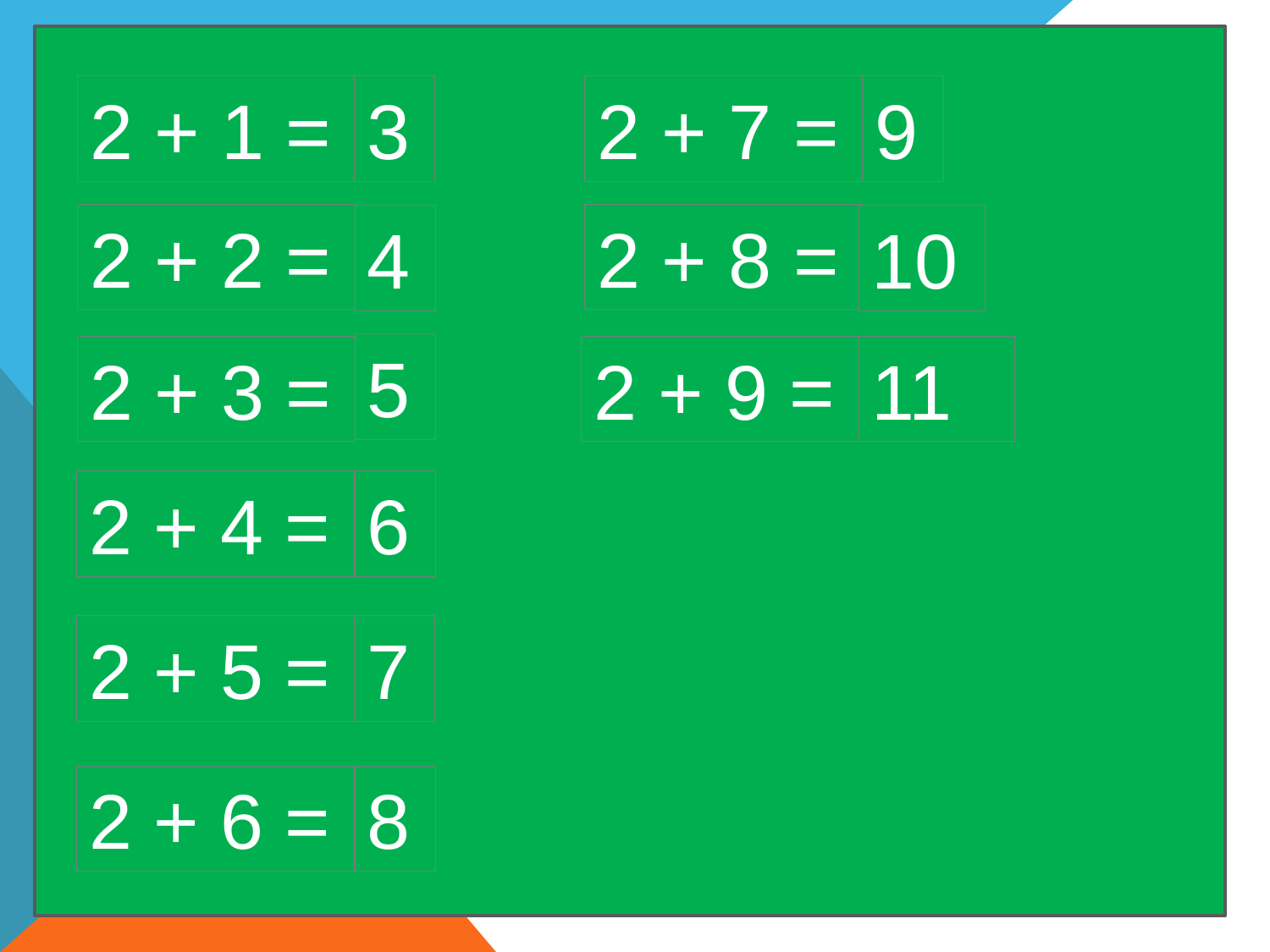

9
2 + 1 =
3
2 + 7 =
2 + 2 =
2 + 8 =
4
10
5
11
2 + 3 =
2 + 9 =
6
2 + 4 =
7
2 + 5 =
2 + 6 =
8